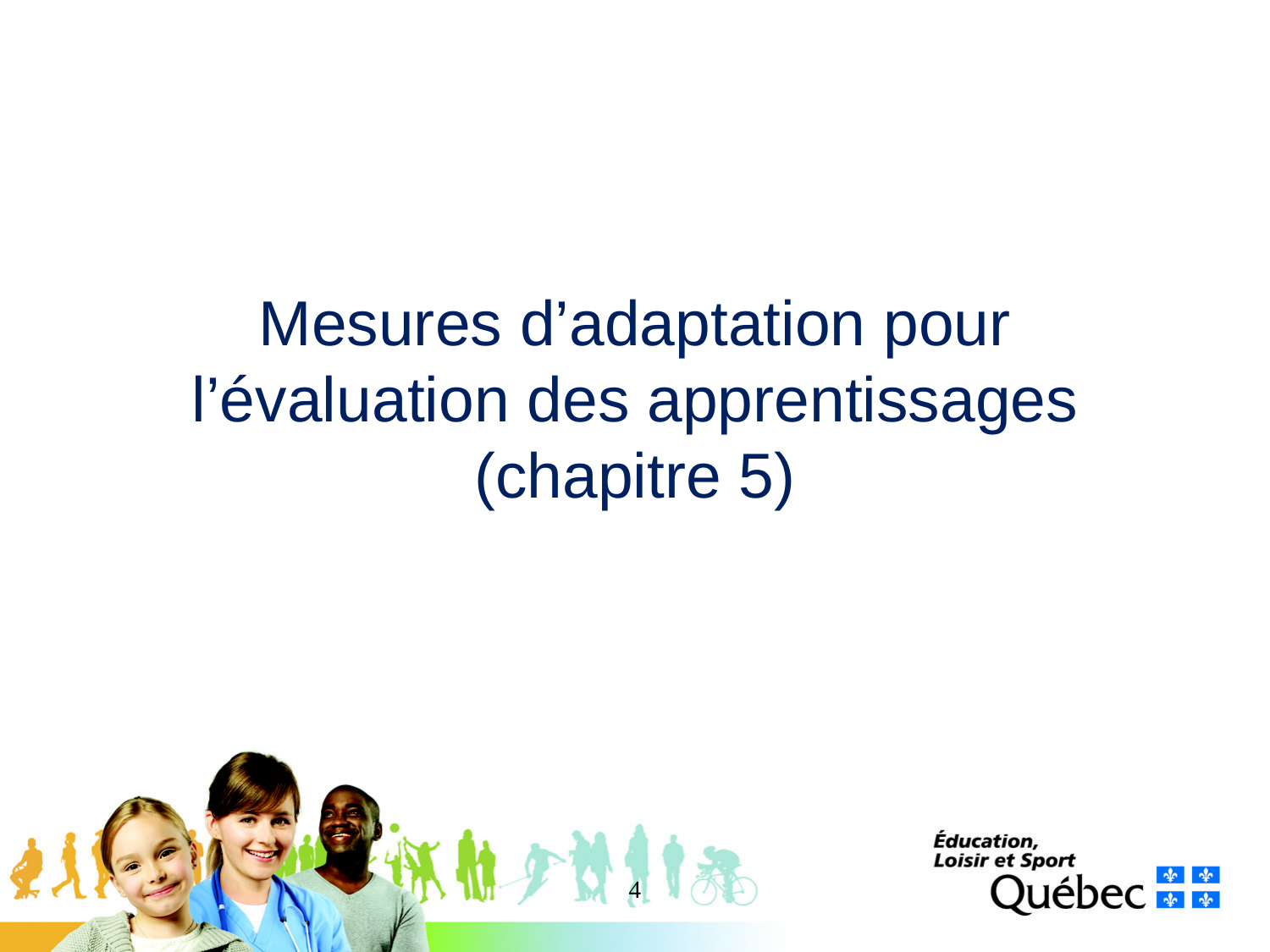

# Mesures d’adaptation pour l’évaluation des apprentissages (chapitre 5)

4